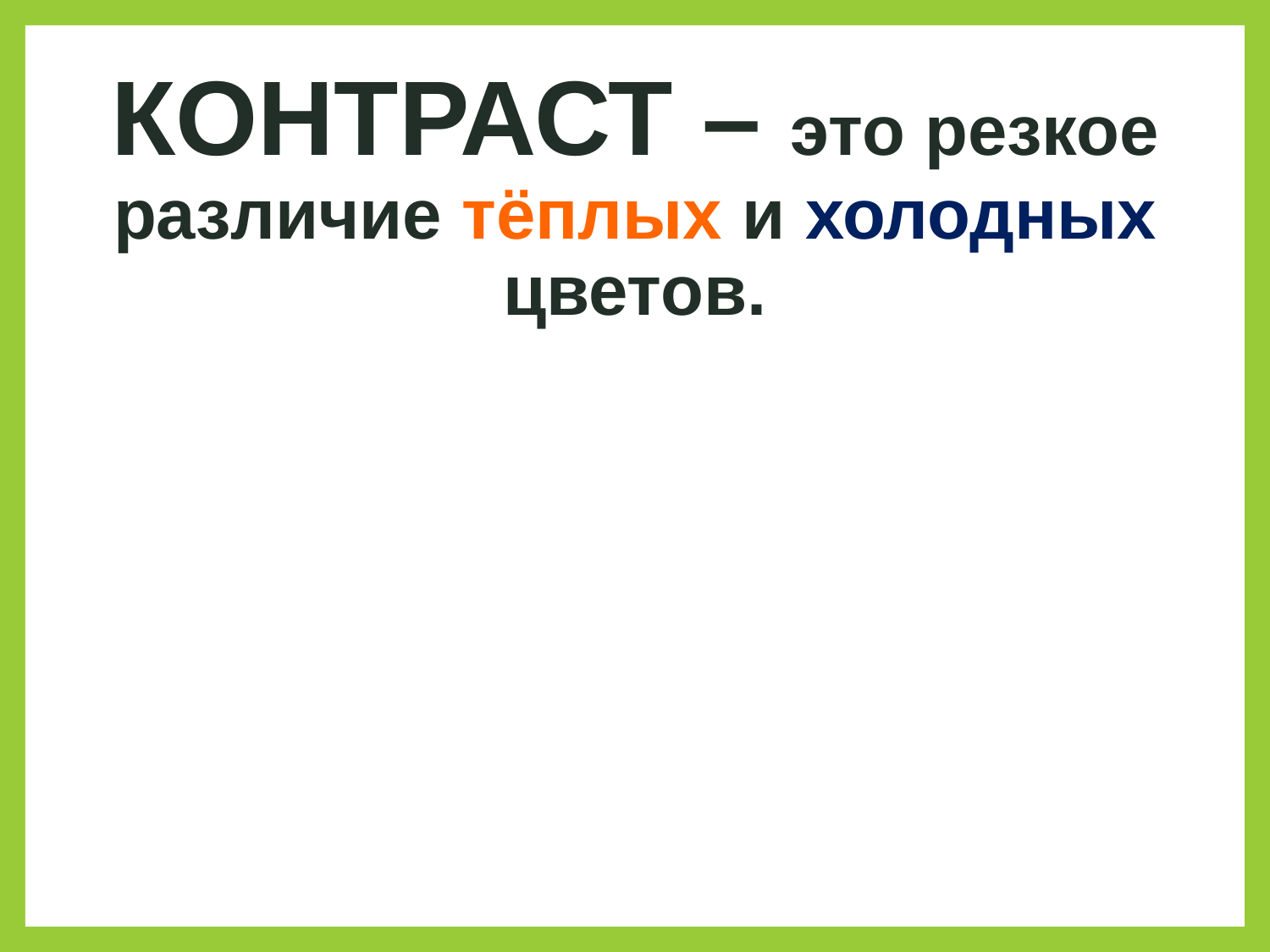

# КОНТРАСТ – это резкое различие тёплых и холодных цветов.